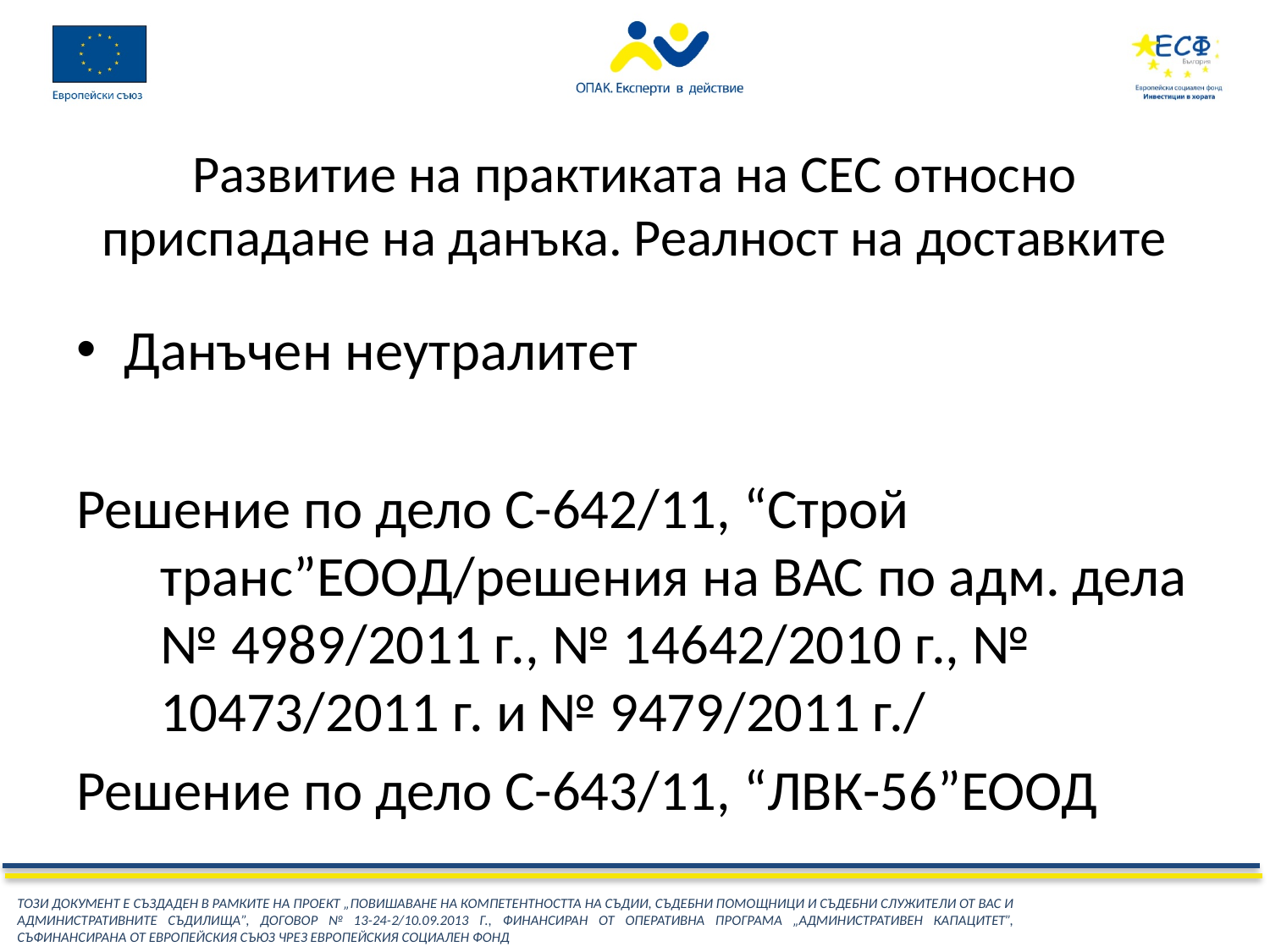

# Развитие на практиката на СЕС относно приспадане на данъка. Реалност на доставките
Данъчен неутралитет

Решение по дело С-642/11, “Строй транс”ЕООД/решения на ВАС по адм. дела № 4989/2011 г., № 14642/2010 г., № 10473/2011 г. и № 9479/2011 г./
Решение по дело С-643/11, “ЛВК-56”ЕООД